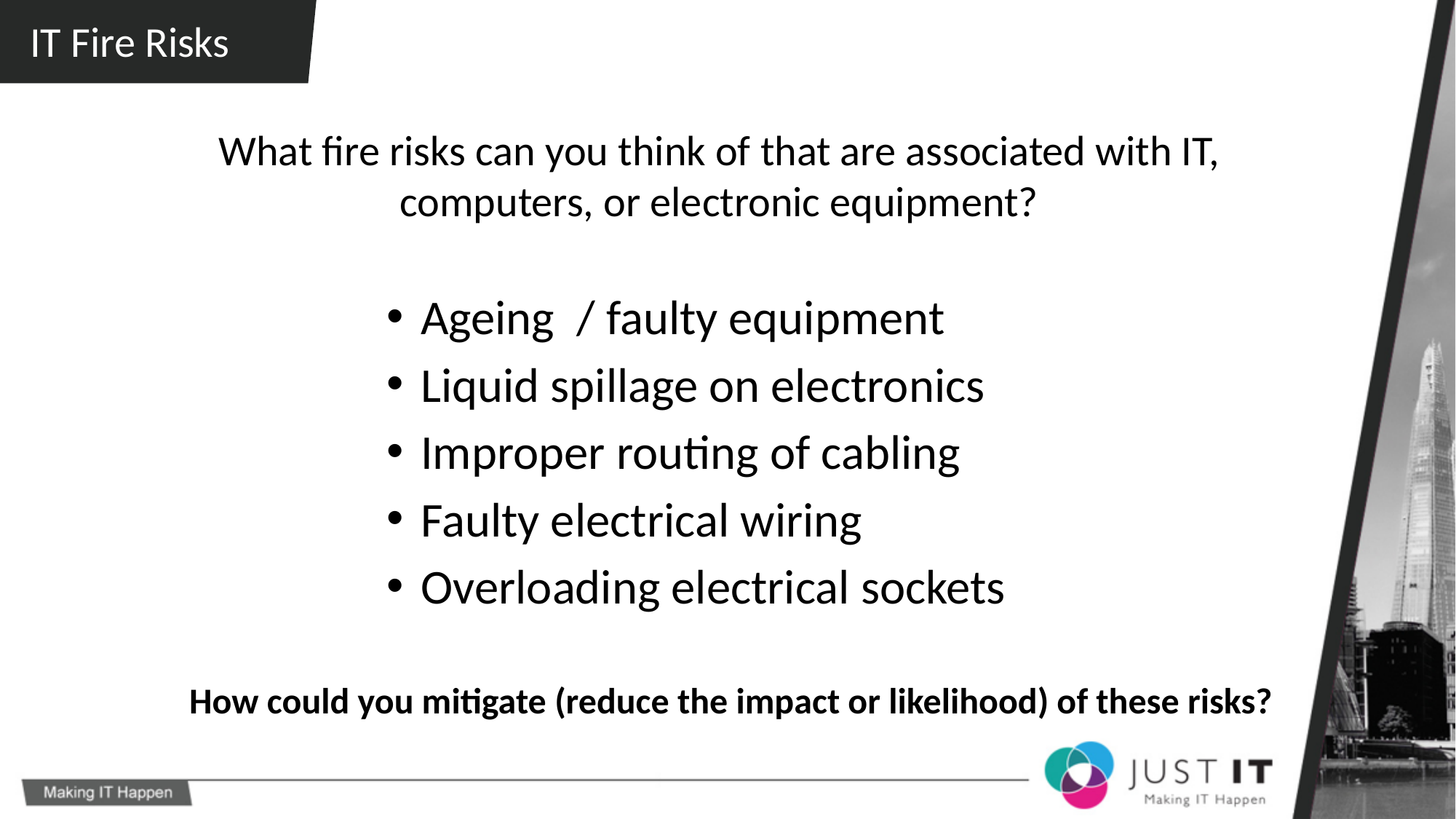

IT Fire Risks
What fire risks can you think of that are associated with IT, computers, or electronic equipment?
Ageing  / faulty equipment
Liquid spillage on electronics
Improper routing of cabling
Faulty electrical wiring
Overloading electrical sockets
How could you mitigate (reduce the impact or likelihood) of these risks?